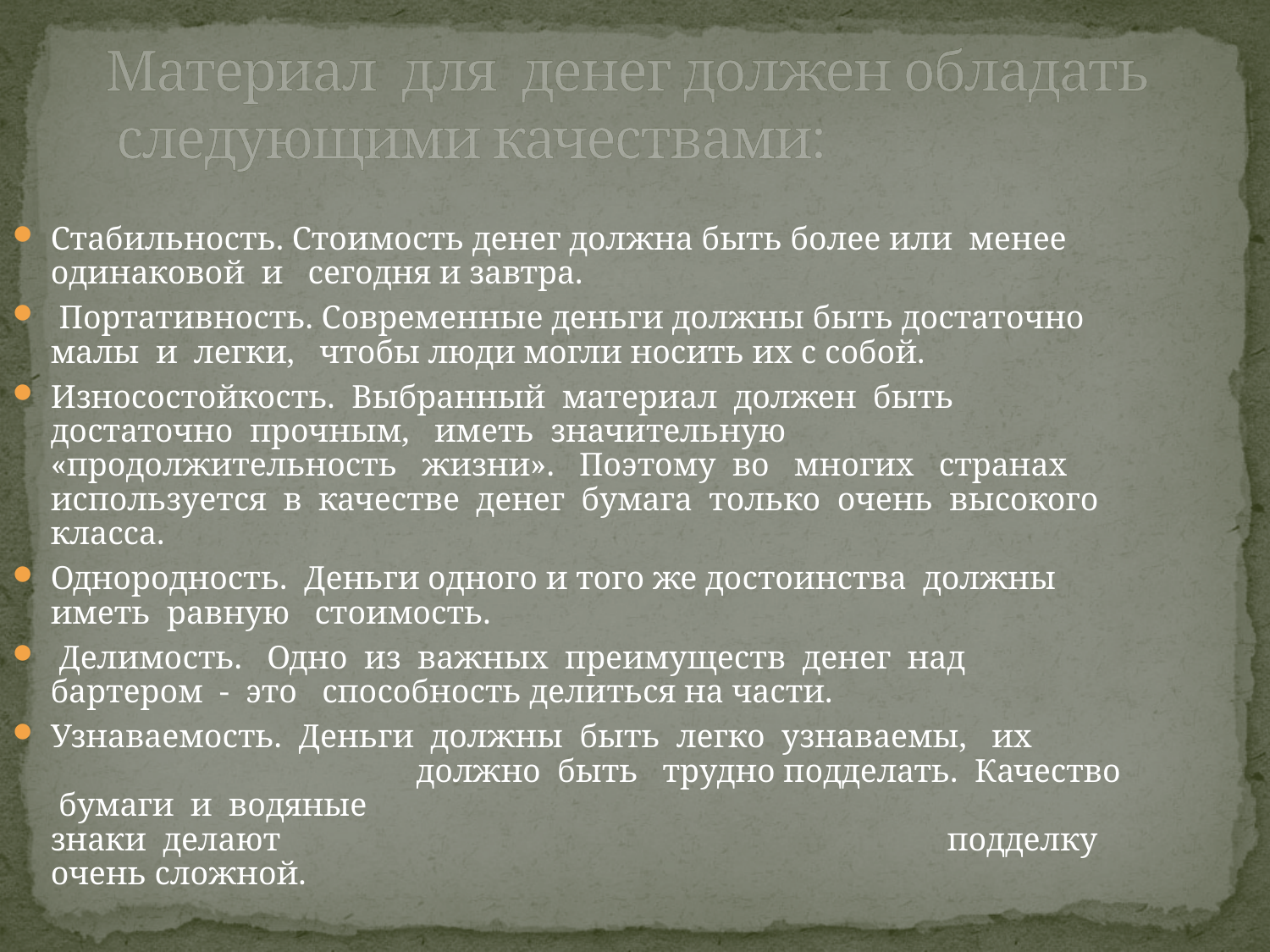

# Материал  для  денег должен обладать   	    следующими качествами:
Стабильность. Стоимость денег должна быть более или  менее  одинаковой  и   сегодня и завтра.
 Портативность. Современные деньги должны быть достаточно  малы  и  легки,   чтобы люди могли носить их с собой.
Износостойкость.  Выбранный  материал  должен  быть  достаточно  прочным,   иметь  значительную   «продолжительность   жизни».   Поэтому  во   многих   странах используется  в  качестве  денег  бумага  только  очень  высокого   класса.
Однородность.  Деньги одного и того же достоинства  должны  иметь  равную   стоимость.
 Делимость.   Одно  из  важных  преимуществ  денег  над  бартером  -  это   способность делиться на части.
Узнаваемость.  Деньги  должны  быть  легко  узнаваемы,   их     	                             должно  быть   трудно подделать.  Качество  бумаги  и  водяные                                                                                         знаки  делают                                                                                 подделку  очень сложной.